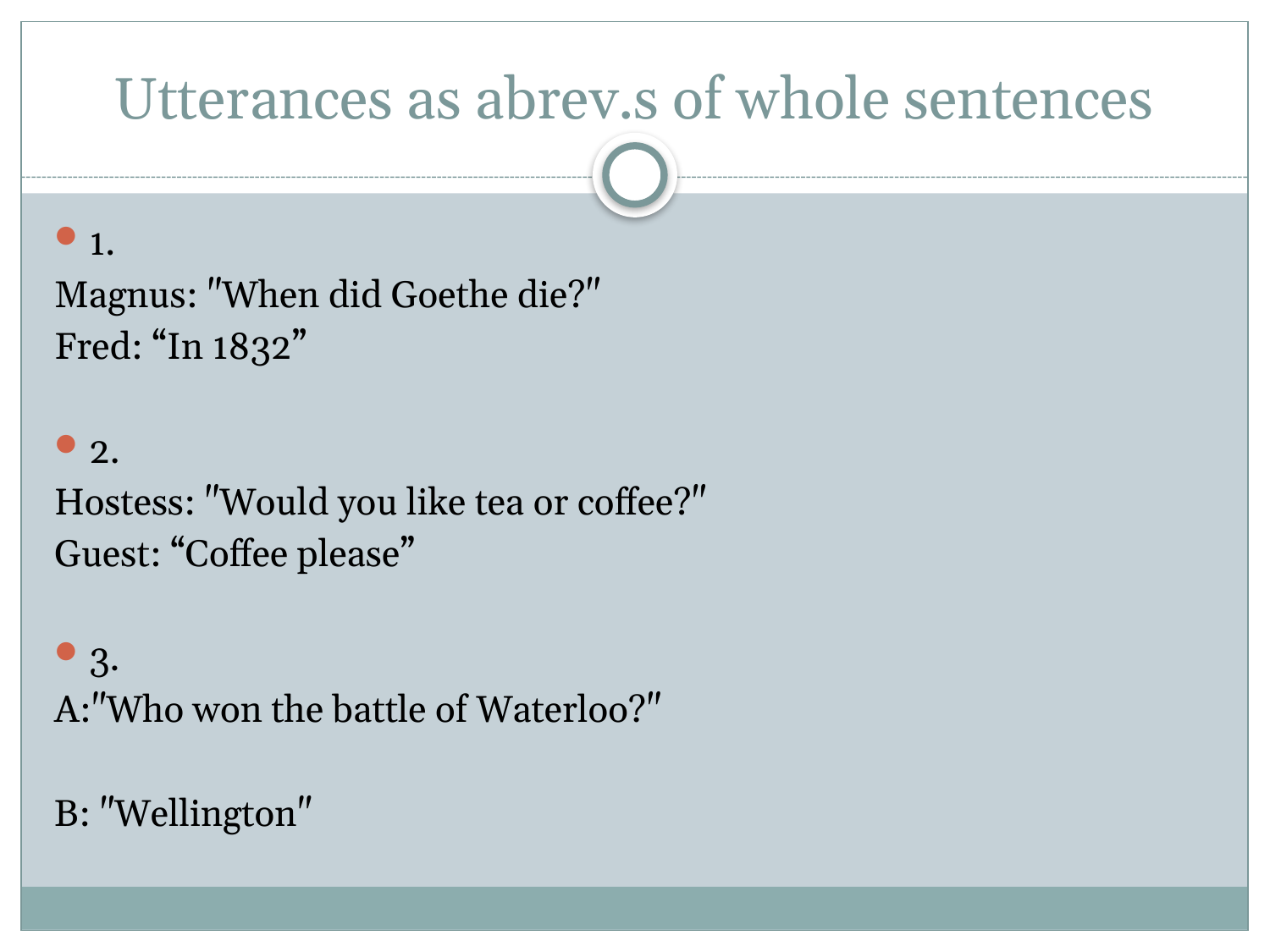

# Utterances as abrev.s of whole sentences
1.
Magnus: "When did Goethe die?"
Fred: “In 1832”

2.
Hostess: "Would you like tea or coffee?"
Guest: “Coffee please”

3.
A:"Who won the battle of Waterloo?"

B: "Wellington"